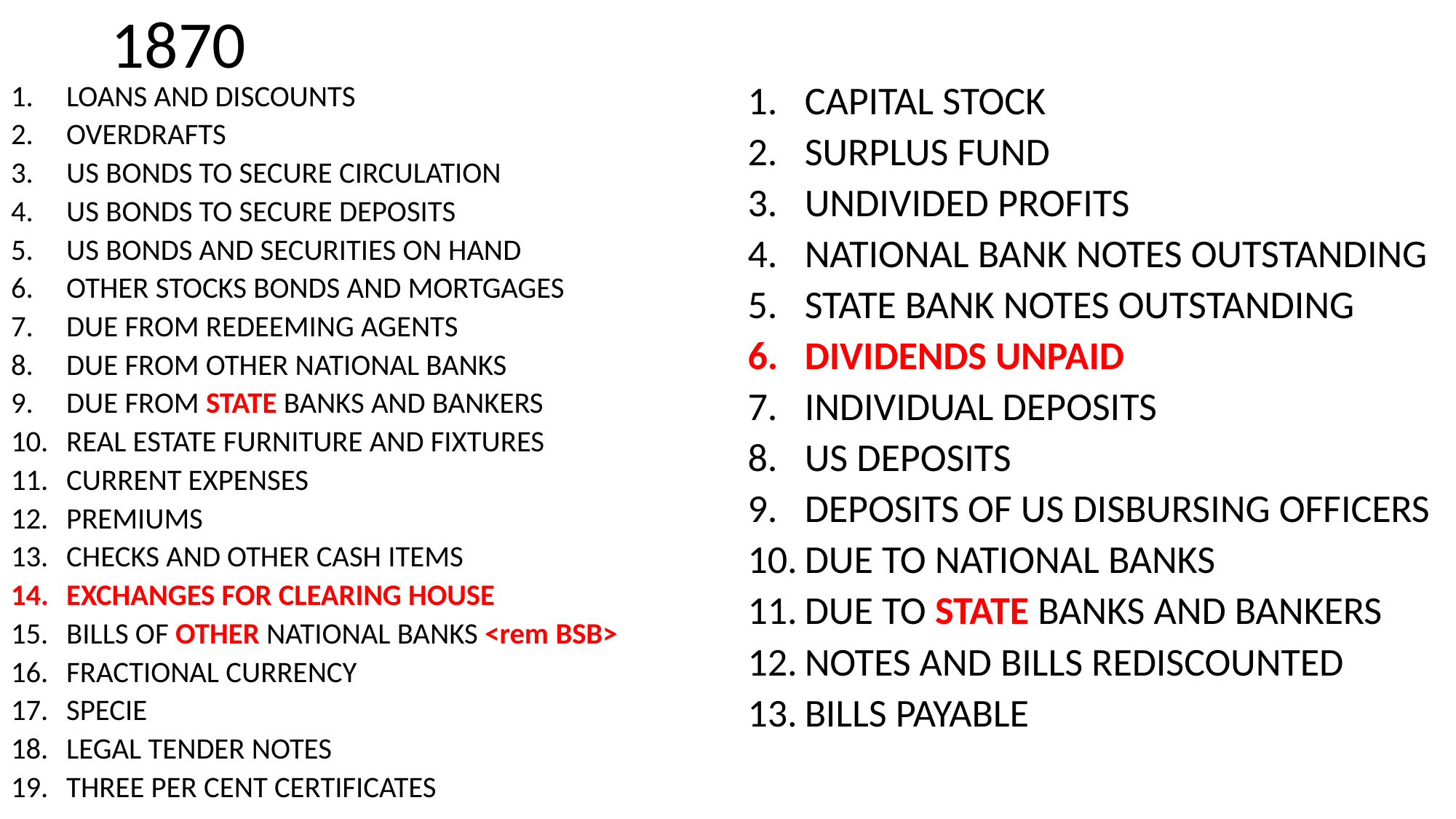

# 1870
LOANS AND DISCOUNTS
OVERDRAFTS
US BONDS TO SECURE CIRCULATION
US BONDS TO SECURE DEPOSITS
US BONDS AND SECURITIES ON HAND
OTHER STOCKS BONDS AND MORTGAGES
DUE FROM REDEEMING AGENTS
DUE FROM OTHER NATIONAL BANKS
DUE FROM STATE BANKS AND BANKERS
REAL ESTATE FURNITURE AND FIXTURES
CURRENT EXPENSES
PREMIUMS
CHECKS AND OTHER CASH ITEMS
EXCHANGES FOR CLEARING HOUSE
BILLS OF OTHER NATIONAL BANKS <rem BSB>
FRACTIONAL CURRENCY
SPECIE
LEGAL TENDER NOTES
THREE PER CENT CERTIFICATES
CAPITAL STOCK
SURPLUS FUND
UNDIVIDED PROFITS
NATIONAL BANK NOTES OUTSTANDING
STATE BANK NOTES OUTSTANDING
DIVIDENDS UNPAID
INDIVIDUAL DEPOSITS
US DEPOSITS
DEPOSITS OF US DISBURSING OFFICERS
DUE TO NATIONAL BANKS
DUE TO STATE BANKS AND BANKERS
NOTES AND BILLS REDISCOUNTED
BILLS PAYABLE